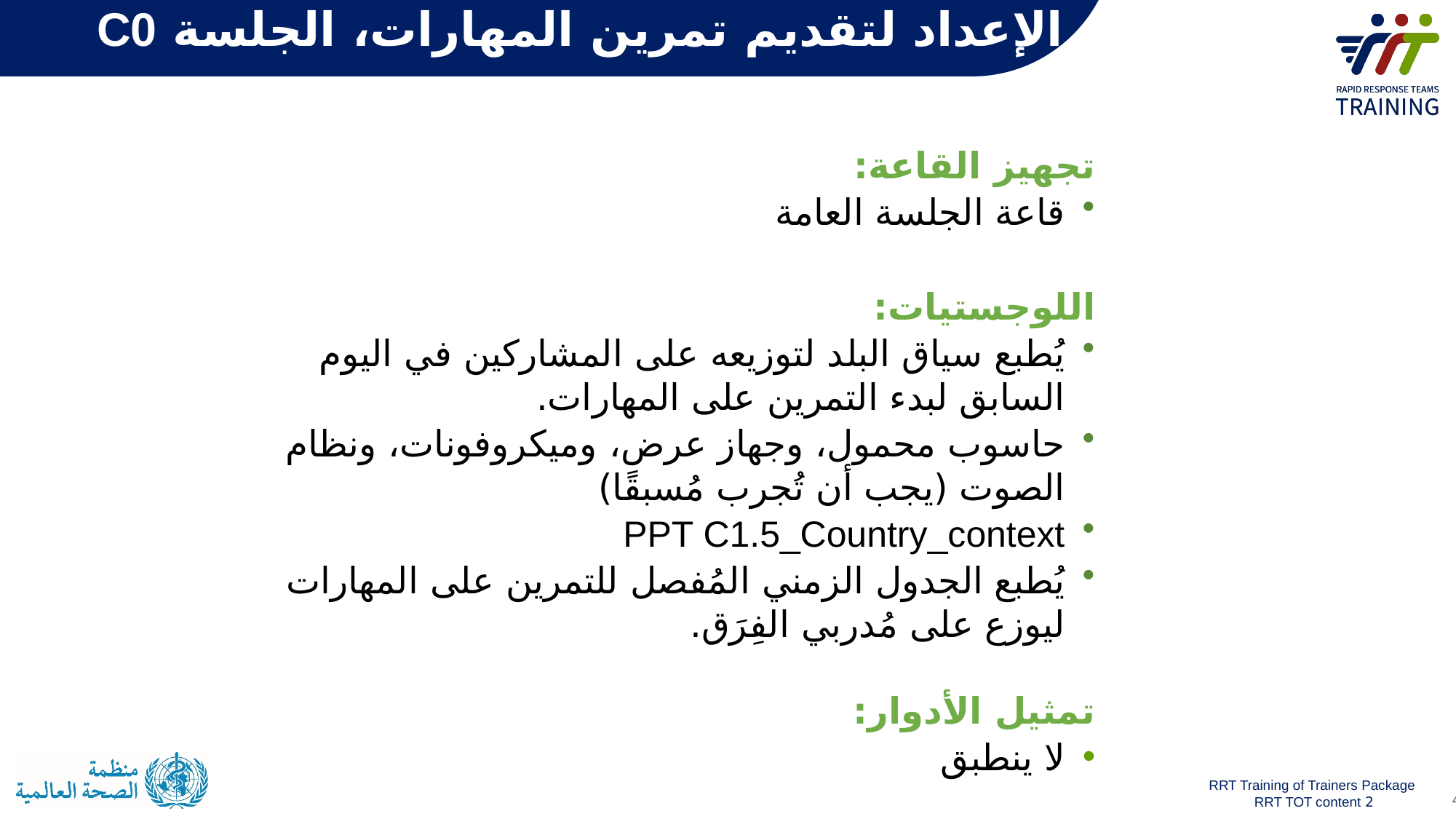

# الإعداد لتقديم تمرين المهارات، الجلسة C0
تجهيز القاعة:
قاعة الجلسة العامة
اللوجستيات:
يُطبع سياق البلد لتوزيعه على المشاركين في اليوم السابق لبدء التمرين على المهارات.
حاسوب محمول، وجهاز عرض، وميكروفونات، ونظام الصوت (يجب أن تُجرب مُسبقًا)
PPT C1.5_Country_context
يُطبع الجدول الزمني المُفصل للتمرين على المهارات ليوزع على مُدربي الفِرَق.

تمثيل الأدوار:
لا ينطبق